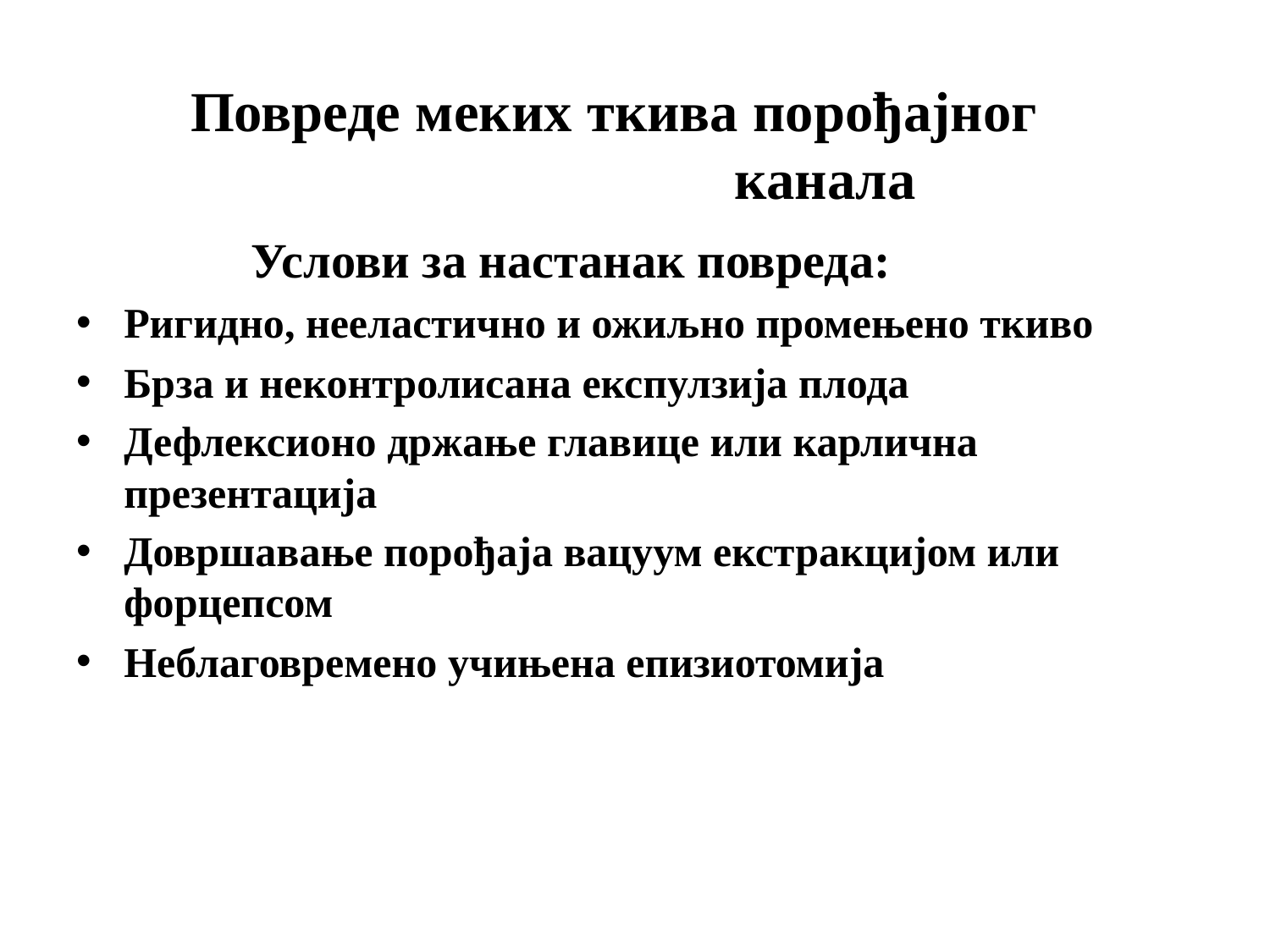

# Повреде меких ткива порођајног 					канала
		Услови за настанак повреда:
Ригидно, нееластично и ожиљно промењено ткиво
Брза и неконтролисана експулзија плода
Дефлексионо држање главице или карлична презентација
Довршавање порођаја вацуум екстракцијом или форцепсом
Неблаговремено учињена епизиотомија